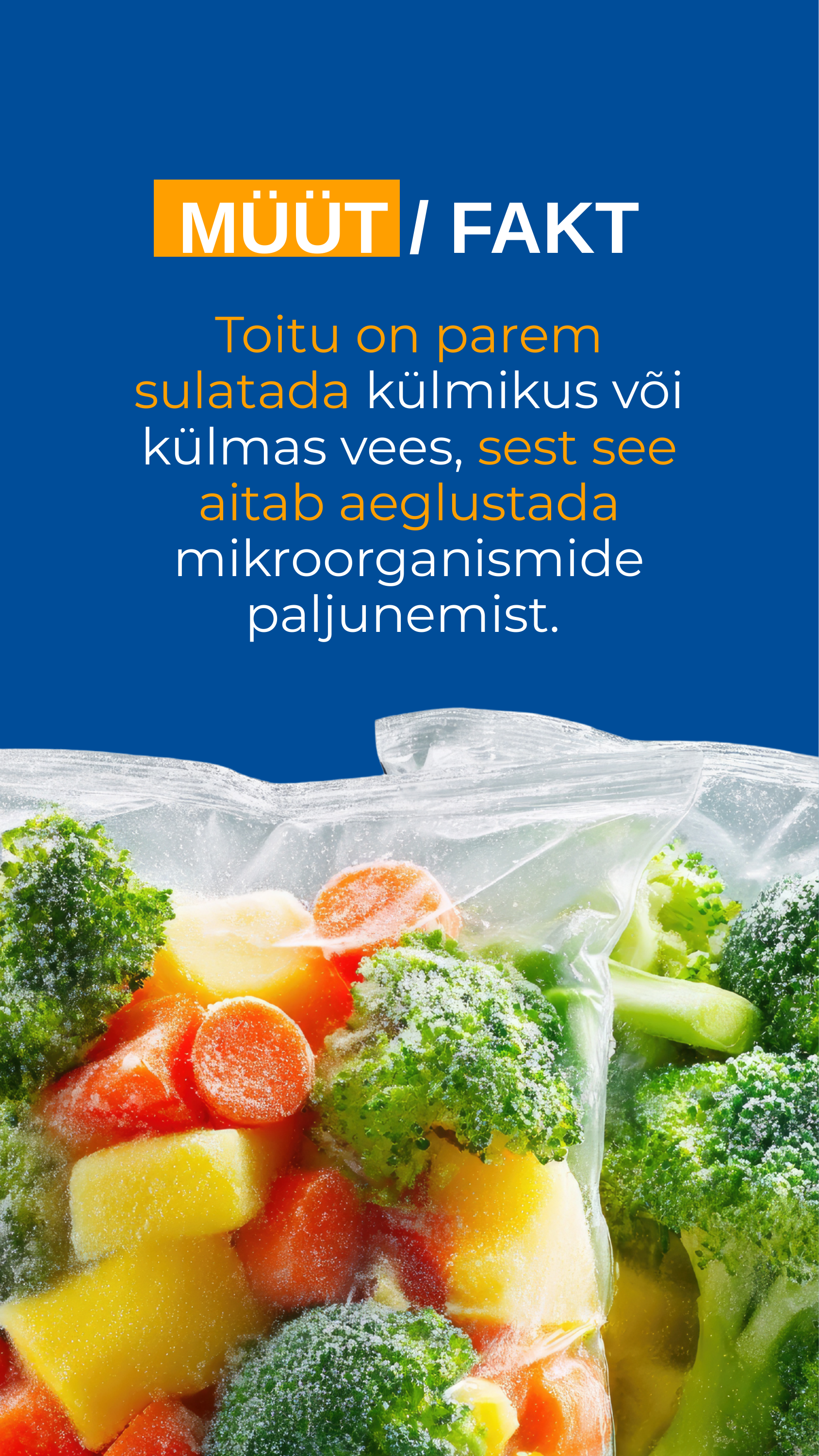

MÜÜT / FAKT

Toitu on parem sulatada külmikus või külmas vees, sest see aitab aeglustada mikroorganismide paljunemist.